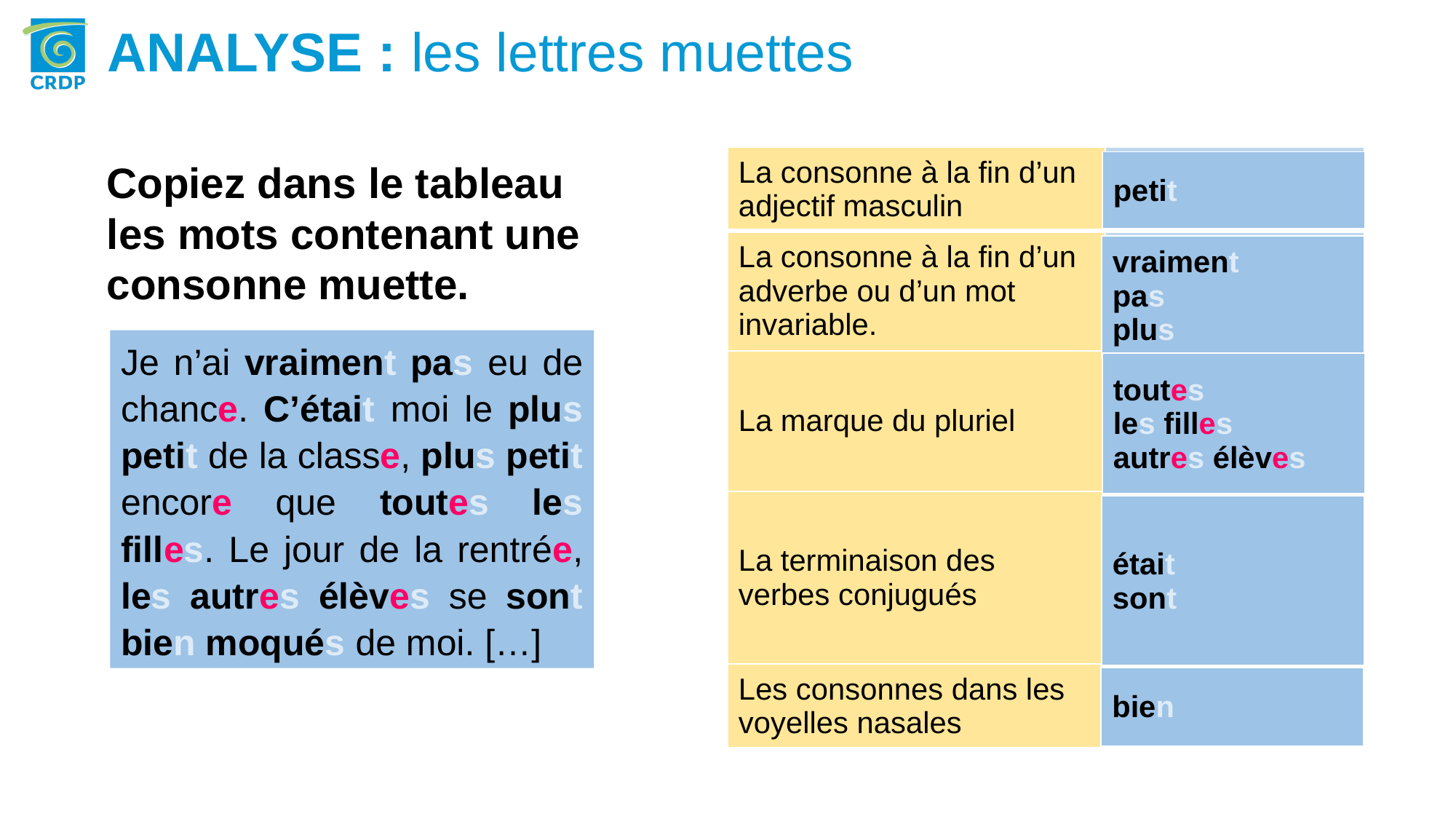

ANALYSE : les lettres muettes
| La consonne à la fin d’un adjectif masculin |  |
| --- | --- |
| La consonne à la fin d’un adverbe ou d’un mot invariable. |  |
| La marque du pluriel |  |
| La terminaison des verbes conjugués |  |
| Les consonnes dans les voyelles nasales |  |
Copiez dans le tableau les mots contenant une consonne muette.
| petit |
| --- |
| vraiment pas plus |
| --- |
Je n’ai vraiment pas eu de chance. C’était moi le plus petit de la classe, plus petit encore que toutes les filles. Le jour de la rentrée, les autres élèves se sont bien moqués de moi. […]
| toutes les filles autres élèves |
| --- |
| était sont |
| --- |
| bien |
| --- |